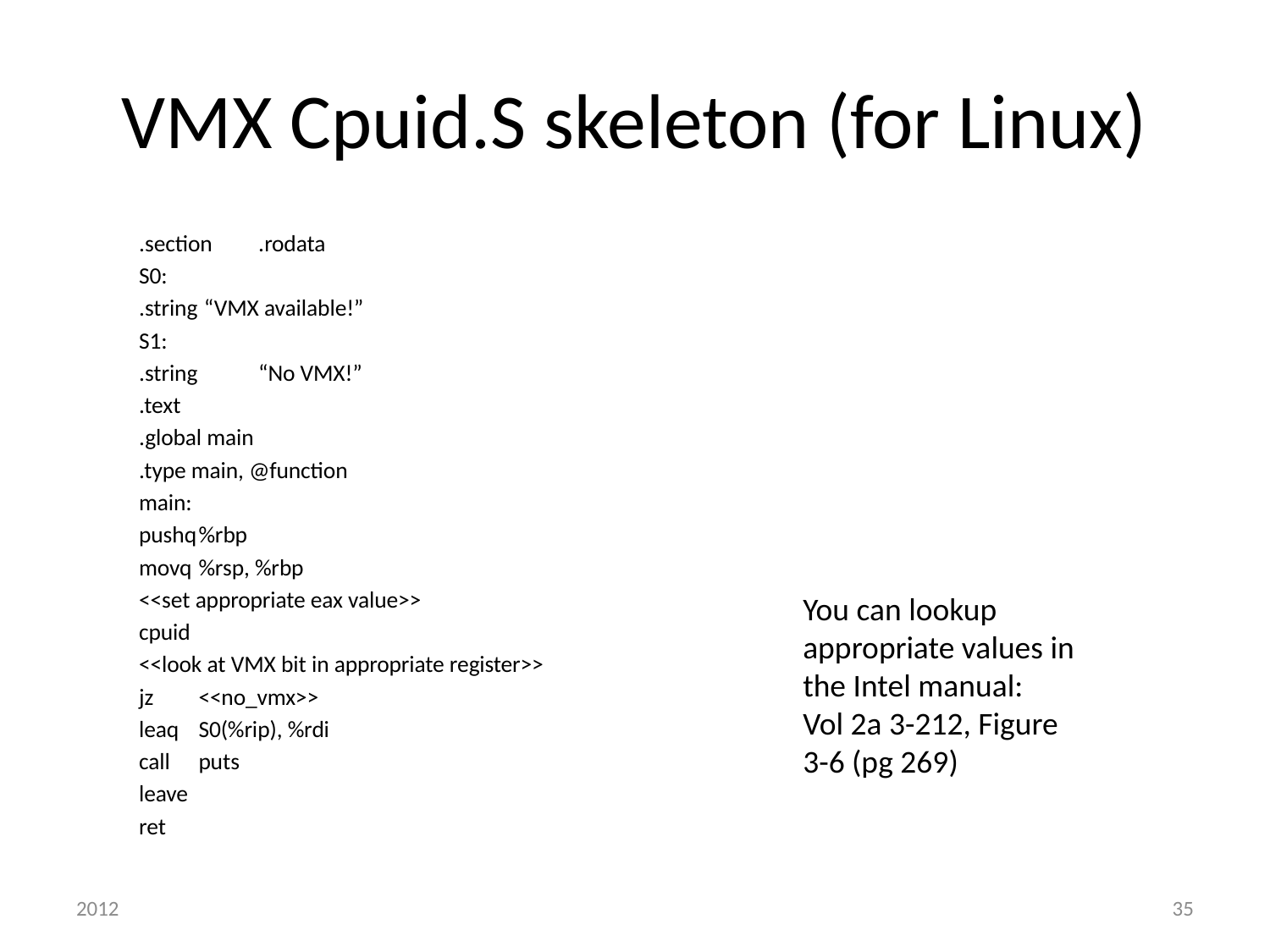

# VMX Cpuid.S skeleton (for Linux)
.section 	.rodata
S0:
	.string	 “VMX available!”
S1:
	.string 	“No VMX!”
.text
.global main
.type main, @function
main:
	pushq	%rbp
	movq		%rsp, %rbp
	<<set appropriate eax value>>
	cpuid
	<<look at VMX bit in appropriate register>>
	jz		<<no_vmx>>
	leaq		S0(%rip), %rdi
	call		puts
	leave
	ret
You can lookup appropriate values in the Intel manual:
Vol 2a 3-212, Figure 3-6 (pg 269)

2012

35